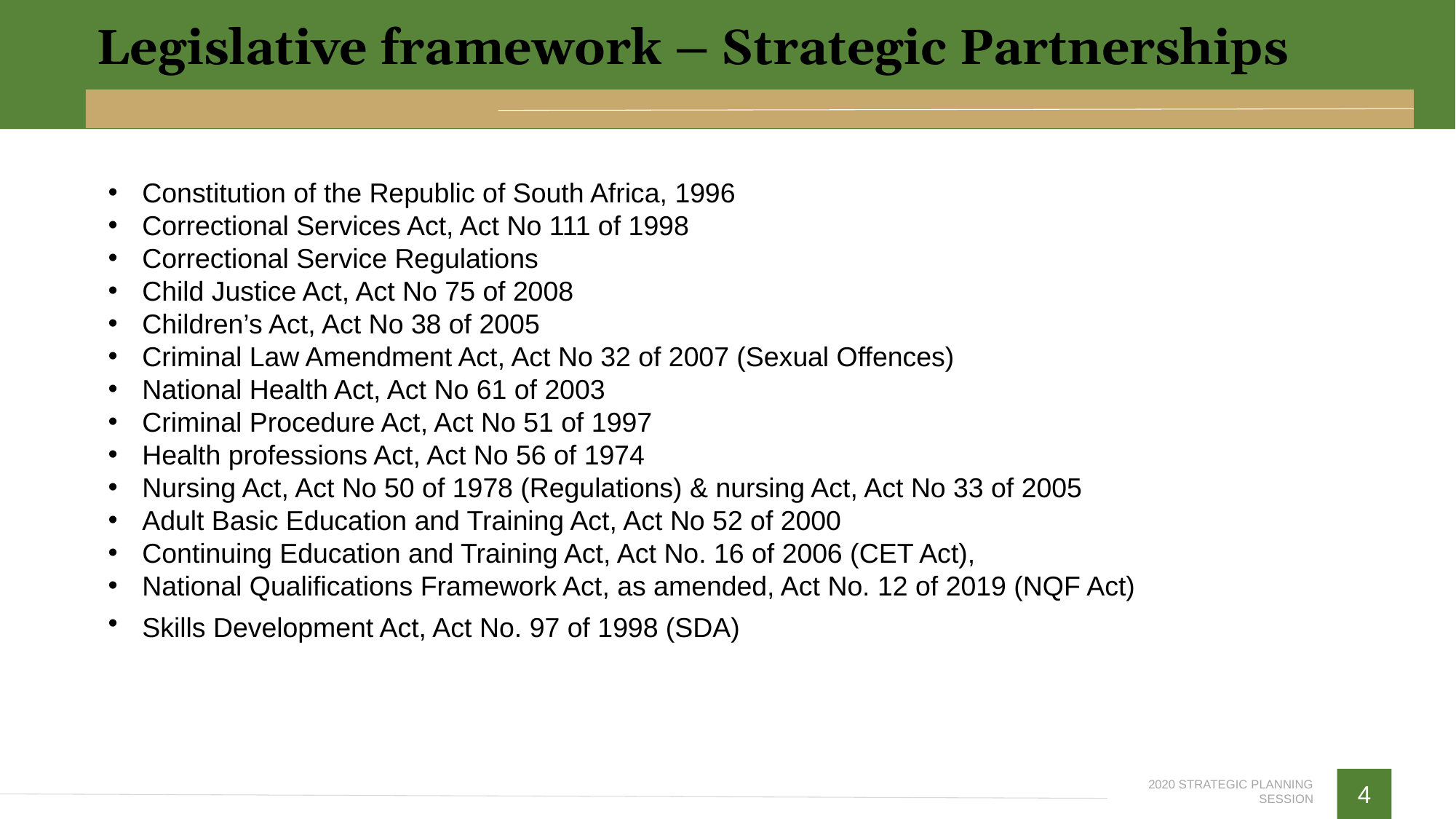

Legislative framework – Strategic Partnerships

Constitution of the Republic of South Africa, 1996
Correctional Services Act, Act No 111 of 1998
Correctional Service Regulations
Child Justice Act, Act No 75 of 2008
Children’s Act, Act No 38 of 2005
Criminal Law Amendment Act, Act No 32 of 2007 (Sexual Offences)
National Health Act, Act No 61 of 2003
Criminal Procedure Act, Act No 51 of 1997
Health professions Act, Act No 56 of 1974
Nursing Act, Act No 50 of 1978 (Regulations) & nursing Act, Act No 33 of 2005
Adult Basic Education and Training Act, Act No 52 of 2000
Continuing Education and Training Act, Act No. 16 of 2006 (CET Act),
National Qualifications Framework Act, as amended, Act No. 12 of 2019 (NQF Act)
Skills Development Act, Act No. 97 of 1998 (SDA)